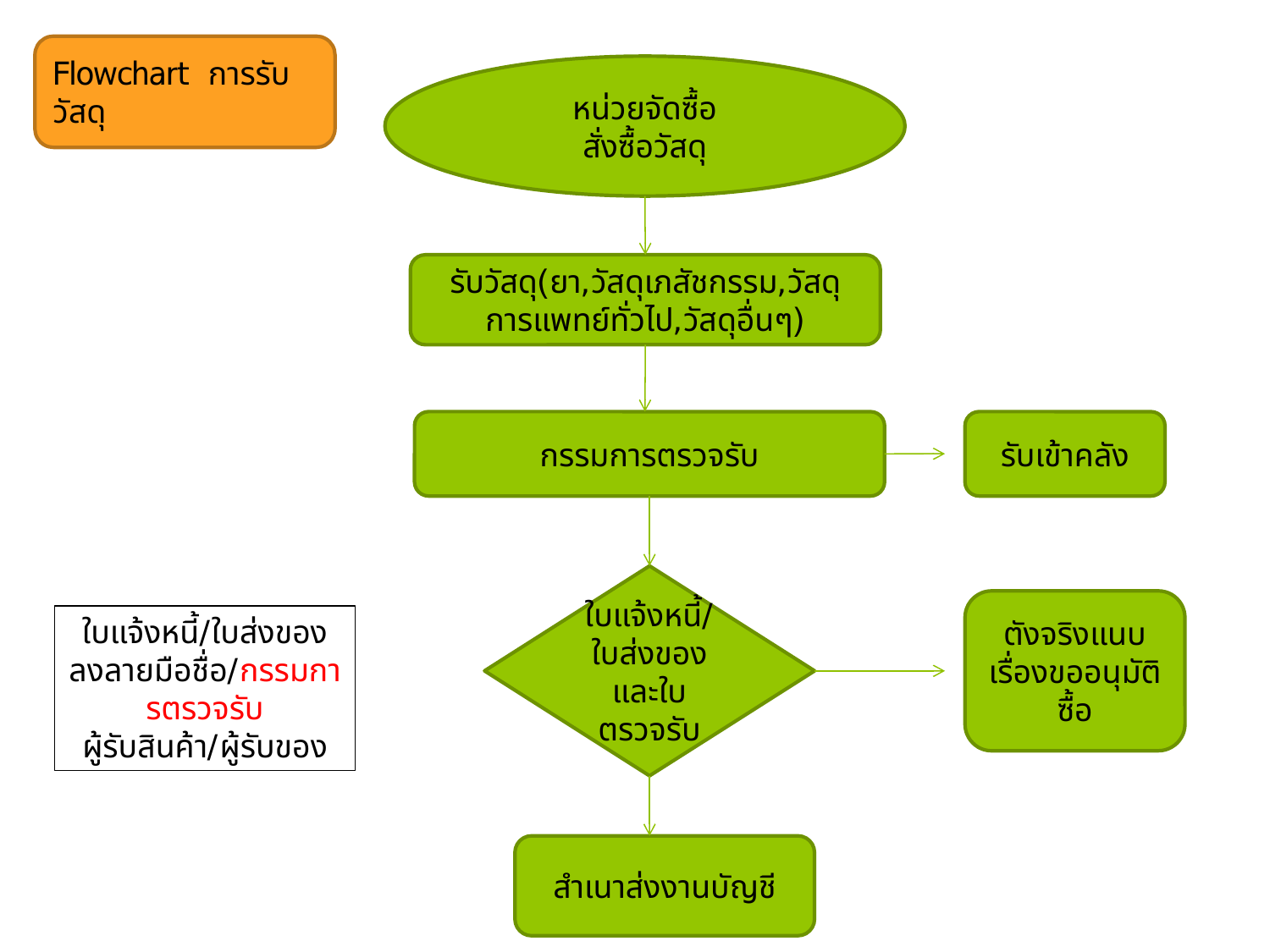

Flowchart  การรับวัสดุ
หน่วยจัดซื้อ
สั่งซื้อวัสดุ
รับวัสดุ(ยา,วัสดุเภสัชกรรม,วัสดุการแพทย์ทั่วไป,วัสดุอื่นๆ)
กรรมการตรวจรับ
รับเข้าคลัง
ใบแจ้งหนี้/ใบส่งของ และใบตรวจรับ
ตังจริงแนบเรื่องขออนุมัติซื้อ
ใบแจ้งหนี้/ใบส่งของ ลงลายมือชื่อ/กรรมการตรวจรับ
ผู้รับสินค้า/ผู้รับของ
สำเนาส่งงานบัญชี